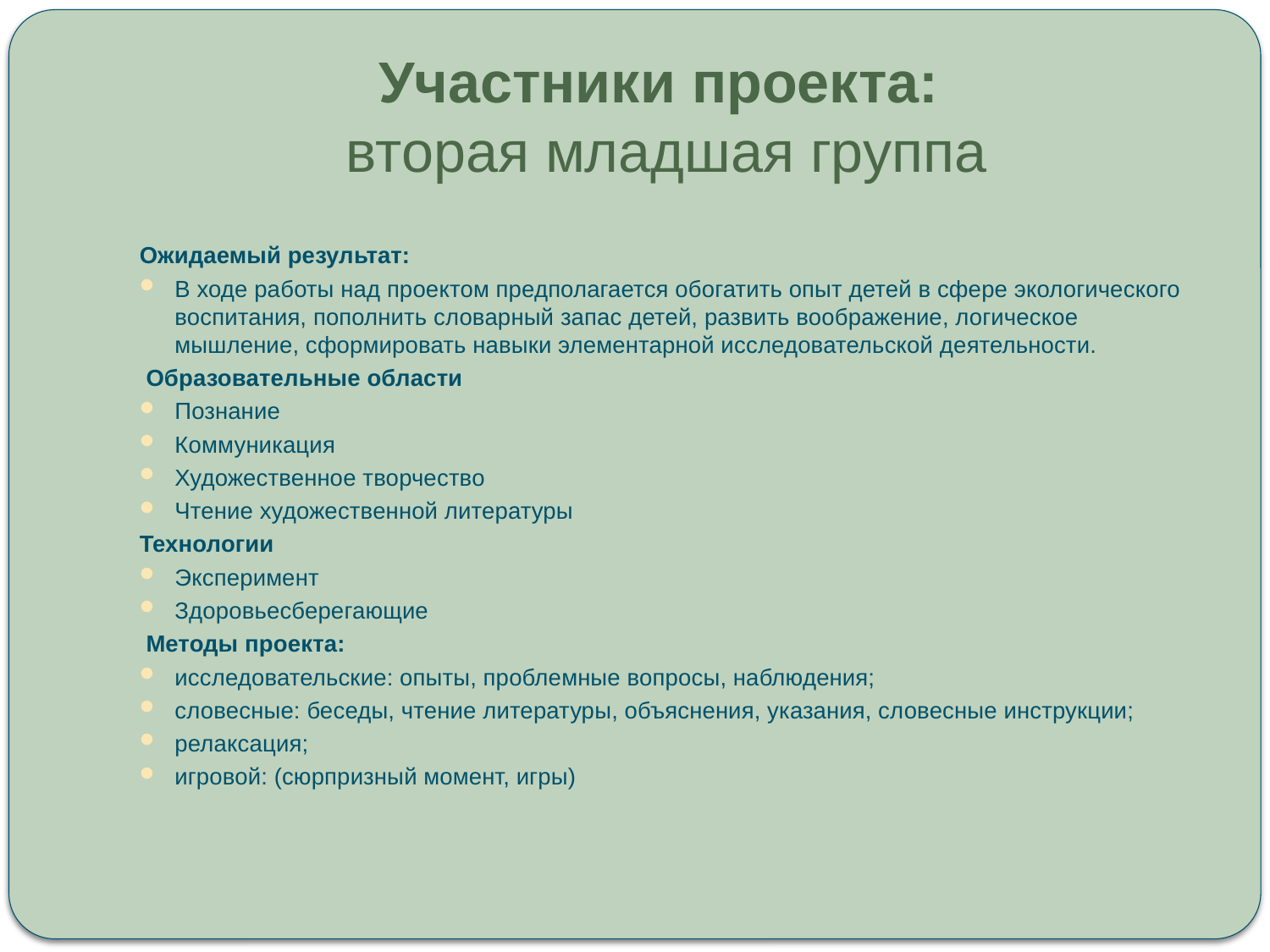

# Участники проекта: вторая младшая группа

Ожидаемый результат:
В ходе работы над проектом предполагается обогатить опыт детей в сфере экологического воспитания, пополнить словарный запас детей, развить воображение, логическое мышление, сформировать навыки элементарной исследовательской деятельности.
 Образовательные области
Познание
Коммуникация
Художественное творчество
Чтение художественной литературы
Технологии
Эксперимент
Здоровьесберегающие
 Методы проекта:
исследовательские: опыты, проблемные вопросы, наблюдения;
словесные: беседы, чтение литературы, объяснения, указания, словесные инструкции;
релаксация;
игровой: (сюрпризный момент, игры)